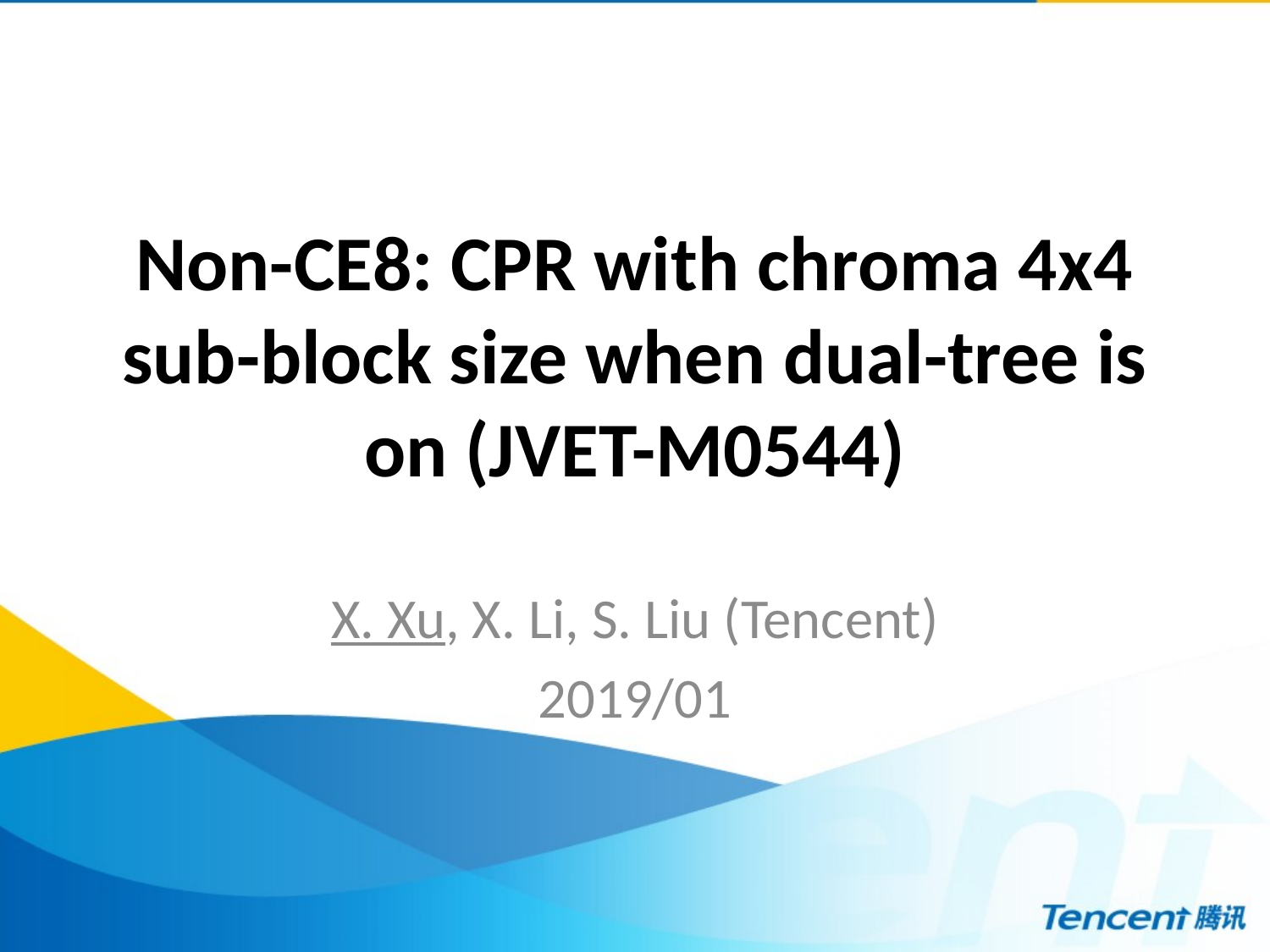

# Non-CE8: CPR with chroma 4x4 sub-block size when dual-tree is on (JVET-M0544)
X. Xu, X. Li, S. Liu (Tencent)
2019/01